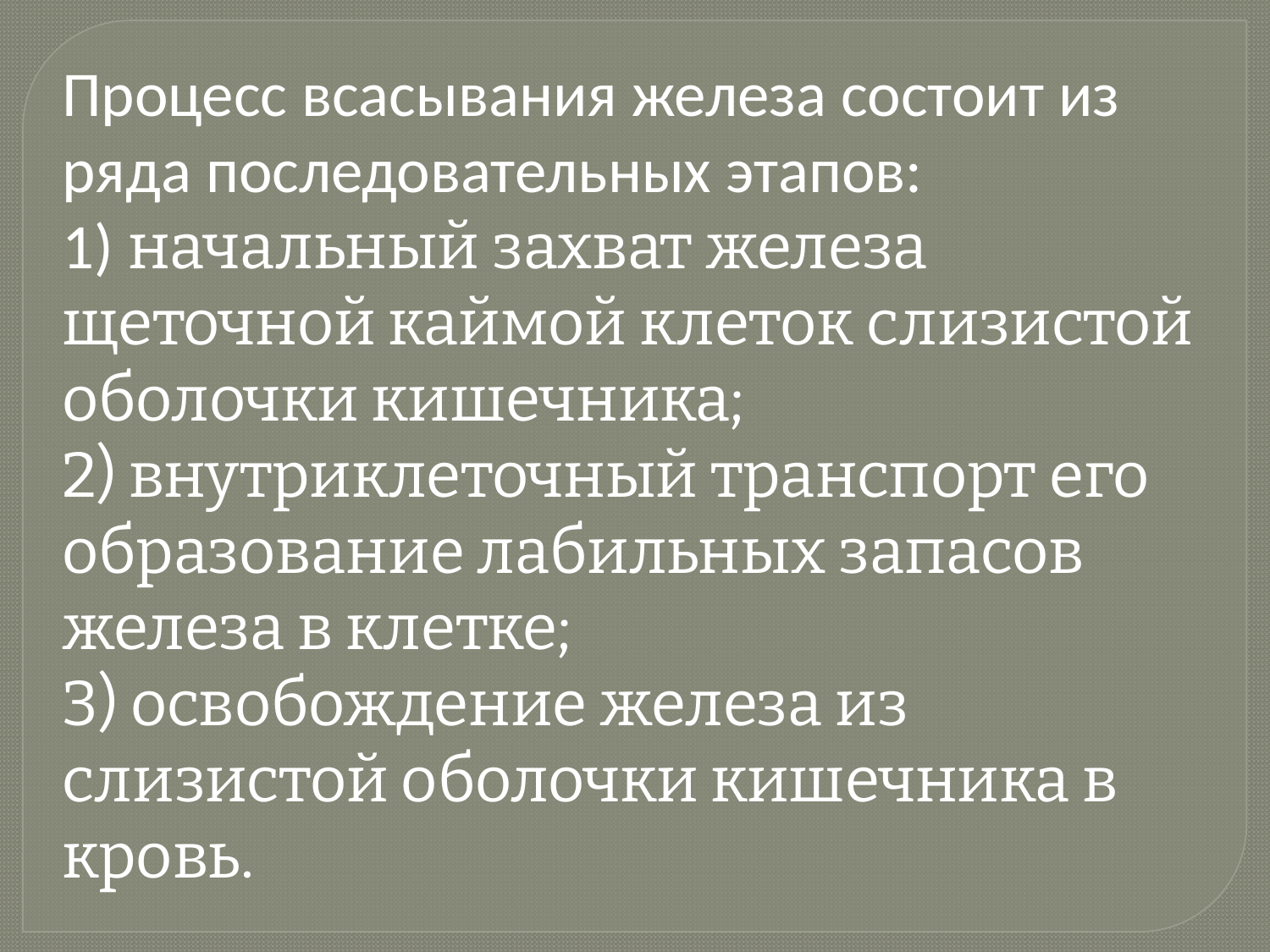

Процесс всасывания железа состоит из
ряда последовательных этапов:
1) начальный захват железа щеточной каймой клеток слизистой
оболочки кишечника;
2) внутриклеточный транспорт его образование лабильных запасов
железа в клетке;
3) освобождение железа из слизистой оболочки кишечника в кровь.